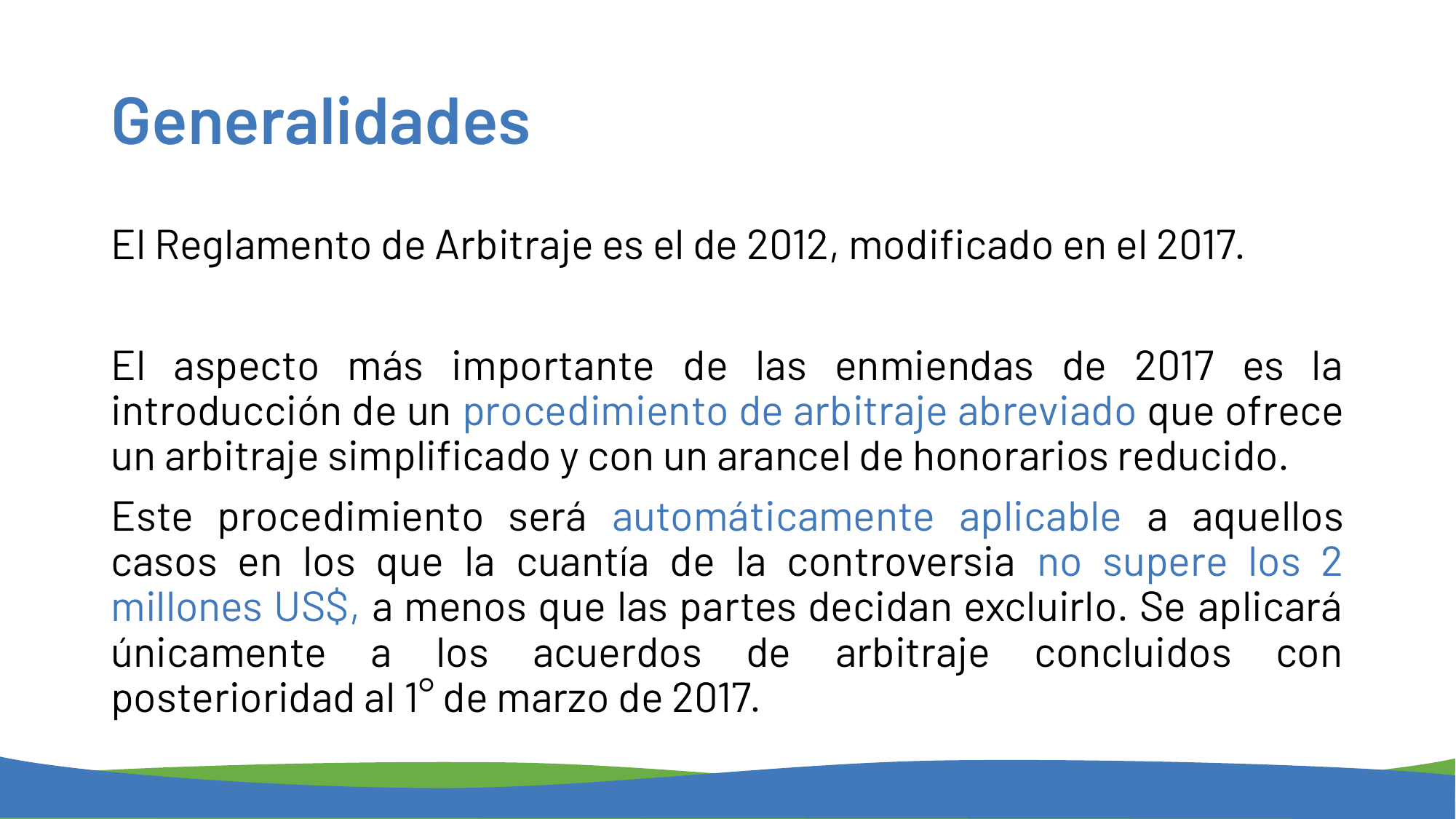

# Generalidades
El Reglamento de Arbitraje es el de 2012, modificado en el 2017.

El aspecto más importante de las enmiendas de 2017 es la introducción de un procedimiento de arbitraje abreviado que ofrece un arbitraje simplificado y con un arancel de honorarios reducido.
Este procedimiento será automáticamente aplicable a aquellos casos en los que la cuantía de la controversia no supere los 2 millones US$, a menos que las partes decidan excluirlo. Se aplicará únicamente a los acuerdos de arbitraje concluidos con posterioridad al 1° de marzo de 2017.